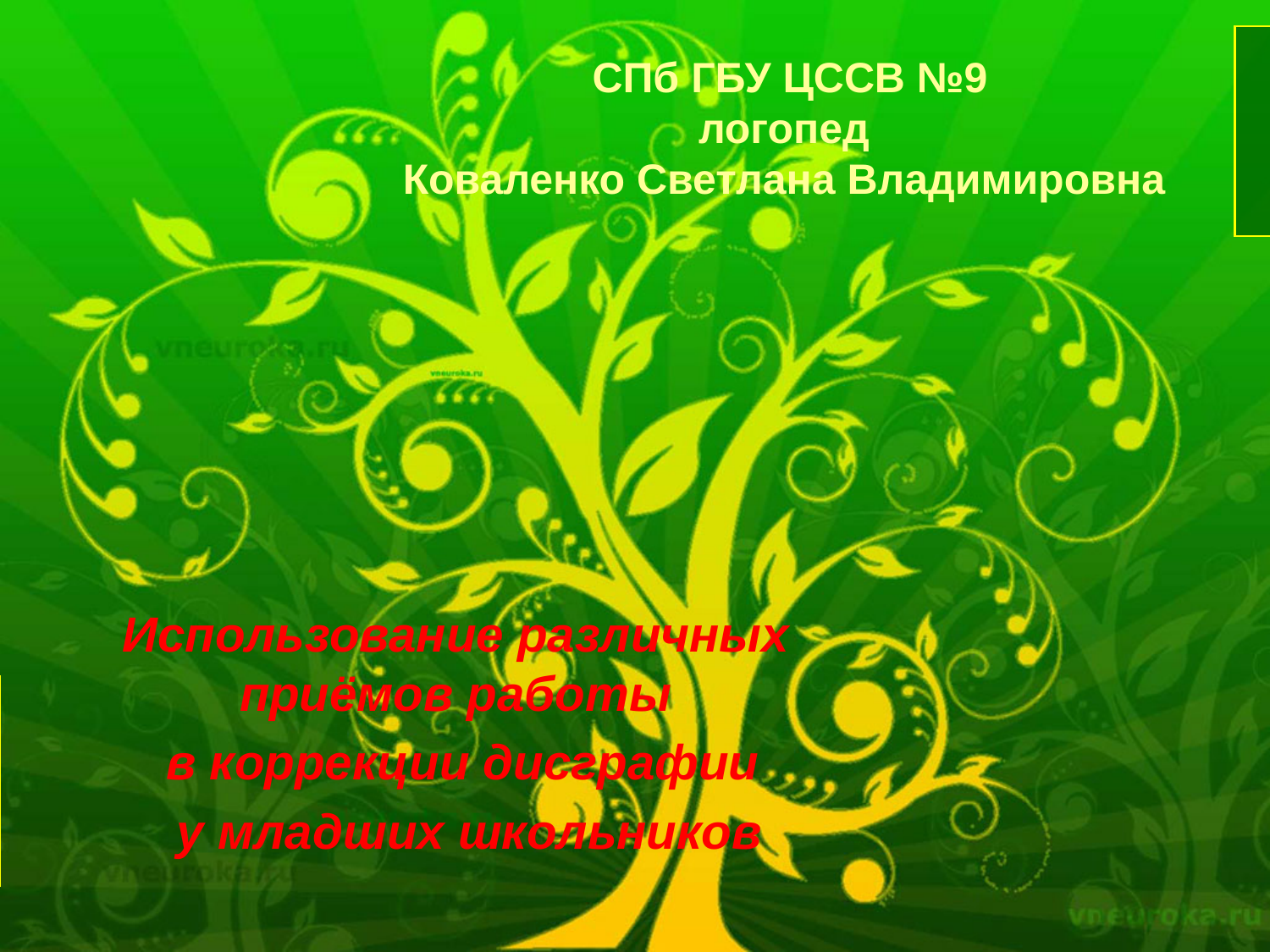

# СПб ГБУ ЦССВ №9 логопед Коваленко Светлана Владимировна
Использование различных  приёмов работы
в коррекции дисграфии
 у младших школьников